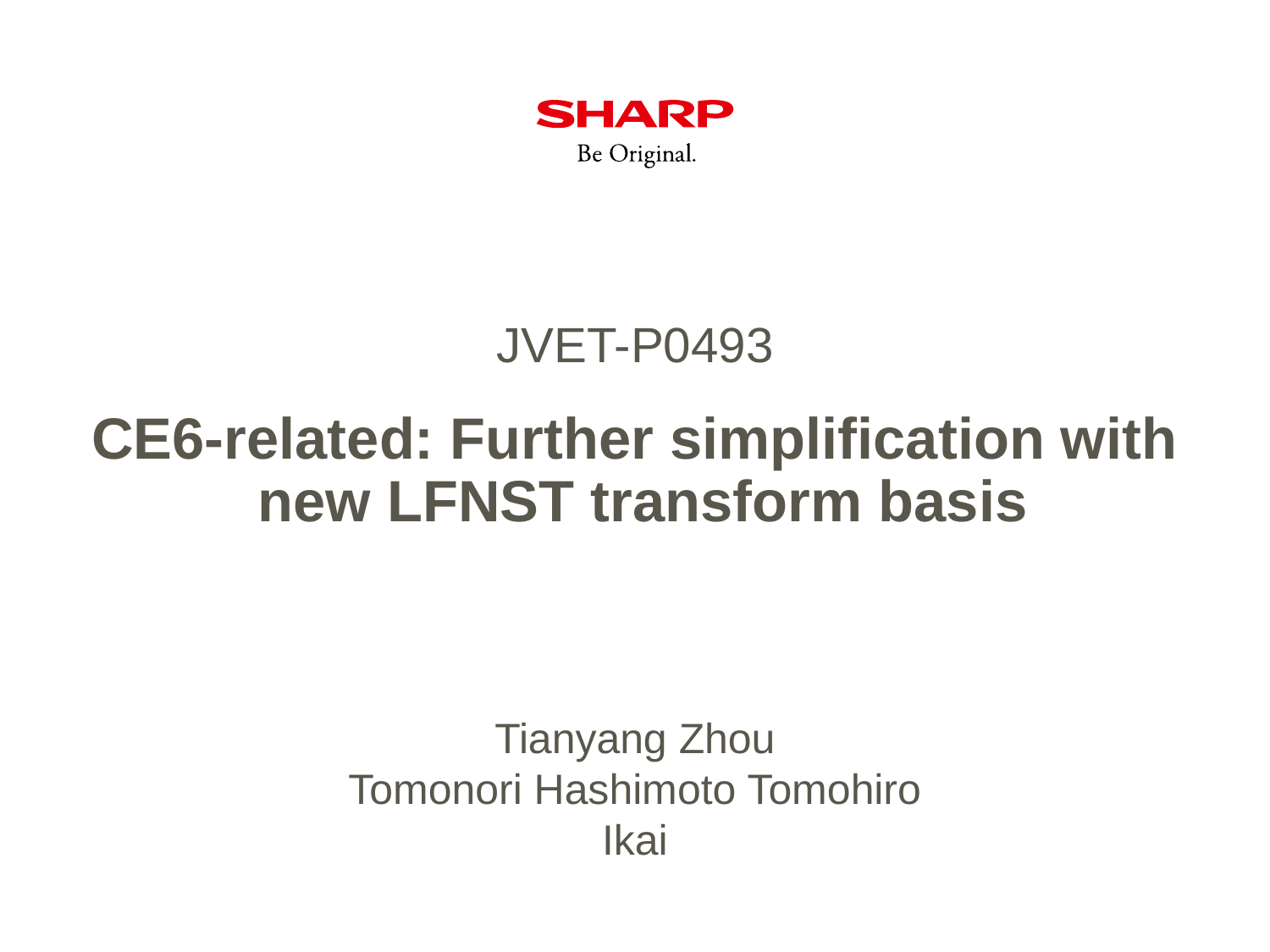

JVET-P0493
# CE6-related: Further simplification with new LFNST transform basis
Tianyang Zhou
Tomonori Hashimoto Tomohiro Ikai